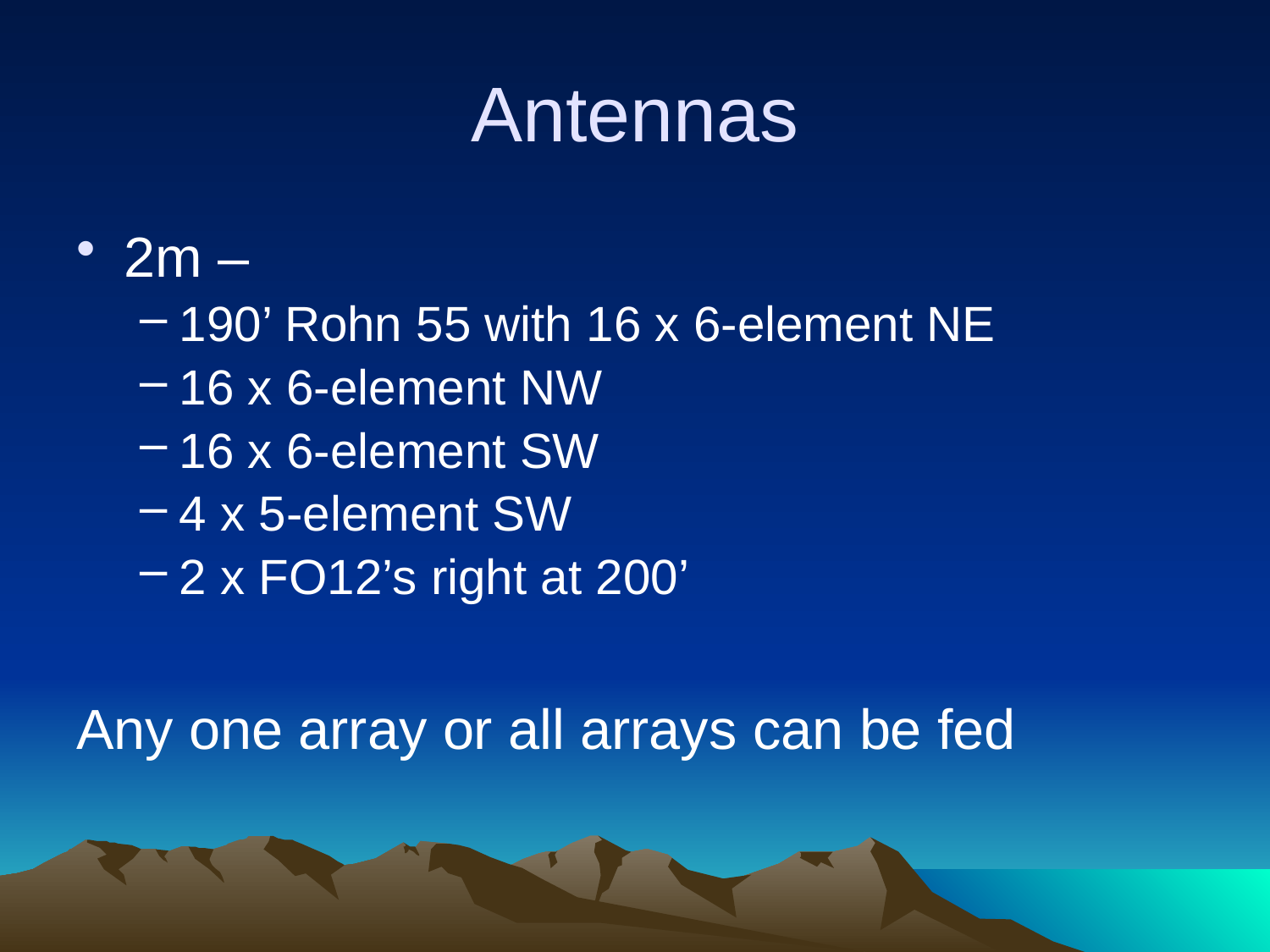

# Antennas
2m –
190’ Rohn 55 with 16 x 6-element NE
16 x 6-element NW
16 x 6-element SW
4 x 5-element SW
2 x FO12’s right at 200’

Any one array or all arrays can be fed